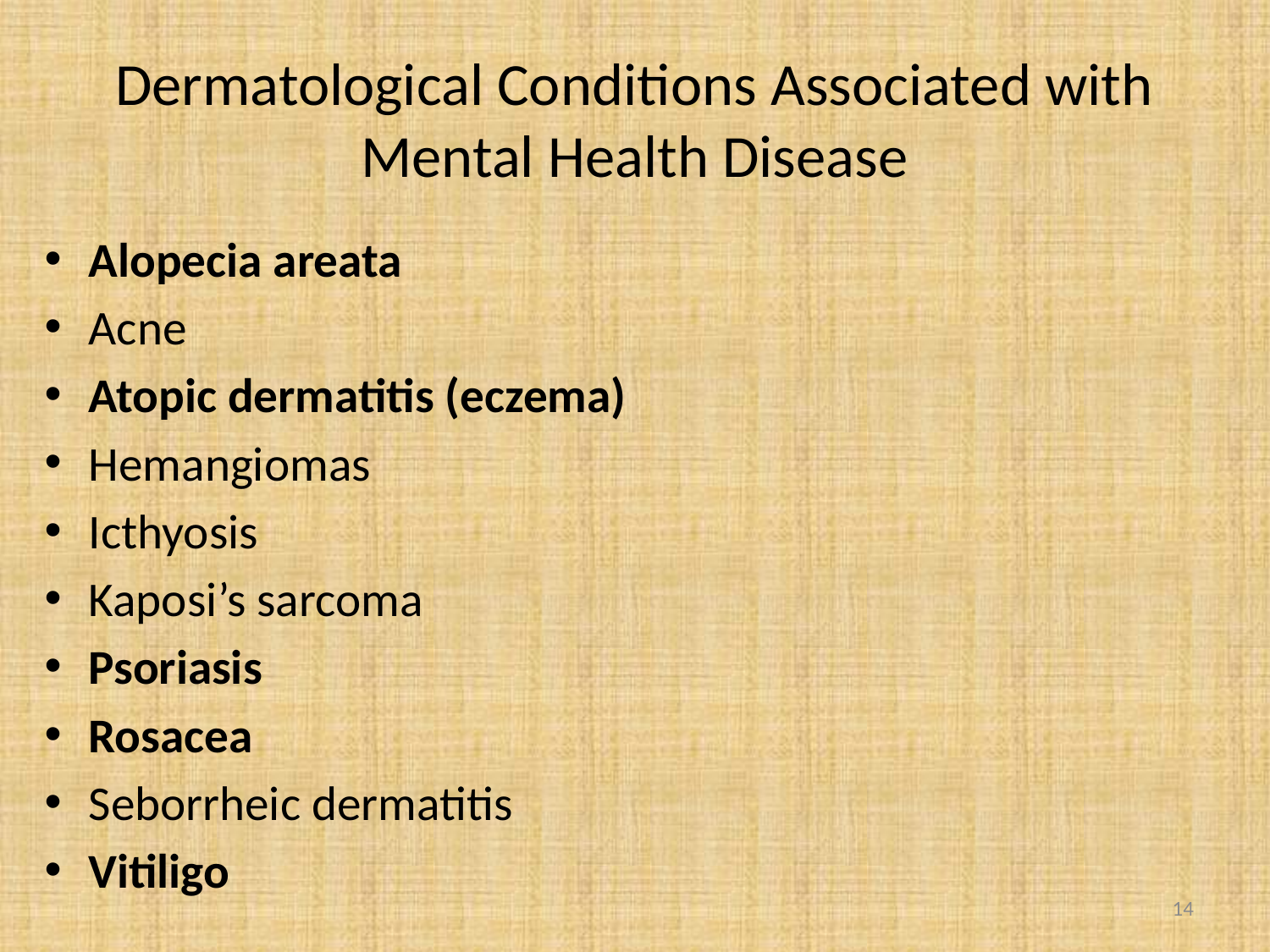

# Dermatological Conditions Associated with Mental Health Disease
Alopecia areata
Acne
Atopic dermatitis (eczema)
Hemangiomas
Icthyosis
Kaposi’s sarcoma
Psoriasis
Rosacea
Seborrheic dermatitis
Vitiligo
14